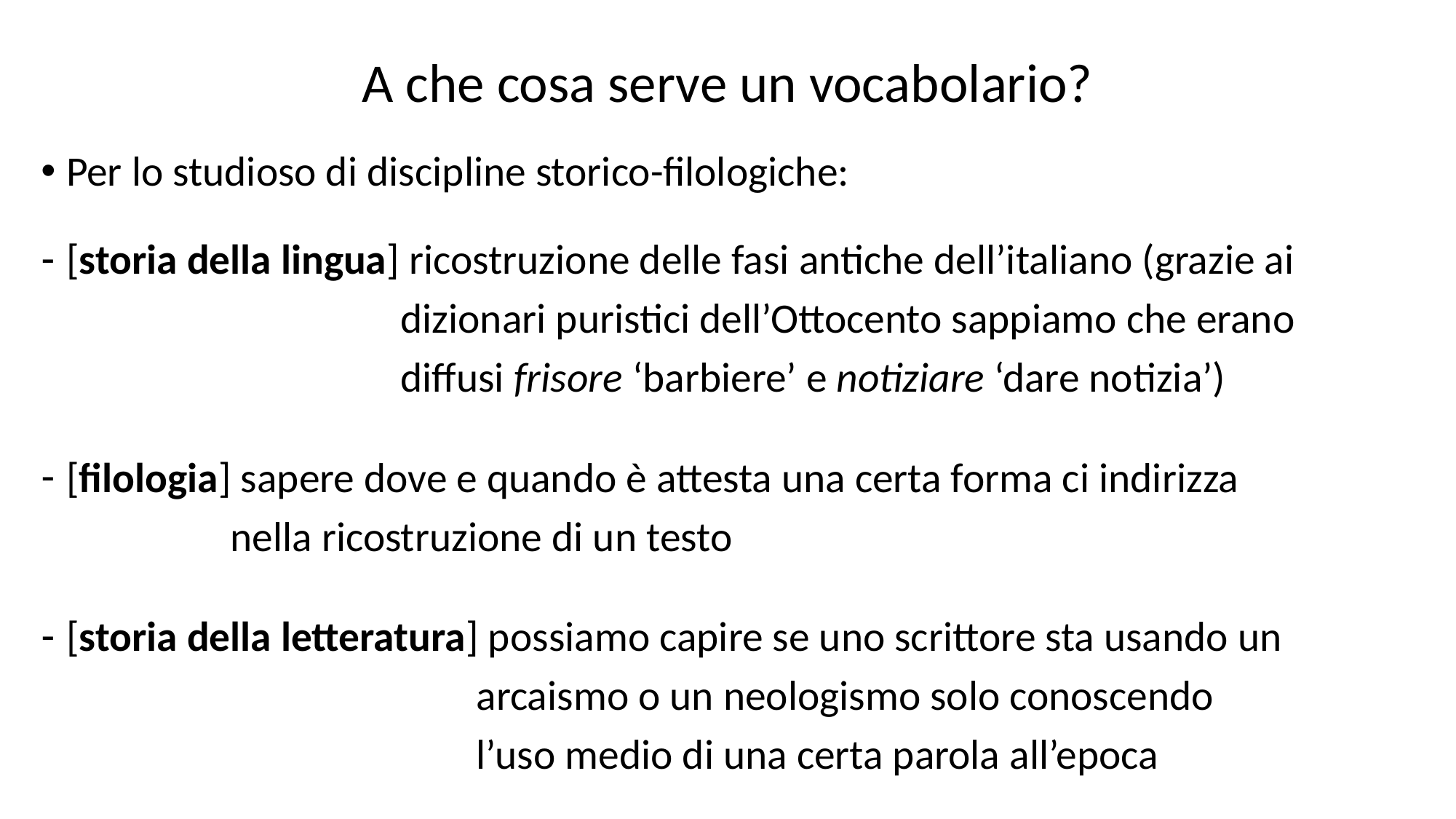

# A che cosa serve un vocabolario?
Per lo studioso di discipline storico-filologiche:

[storia della lingua] ricostruzione delle fasi antiche dell’italiano (grazie ai
                                      dizionari puristici dell’Ottocento sappiamo che erano
                                      diffusi frisore ‘barbiere’ e notiziare ‘dare notizia’)

[filologia] sapere dove e quando è attesta una certa forma ci indirizza
                    nella ricostruzione di un testo

[storia della letteratura] possiamo capire se uno scrittore sta usando un
                                              arcaismo o un neologismo solo conoscendo
                                              l’uso medio di una certa parola all’epoca